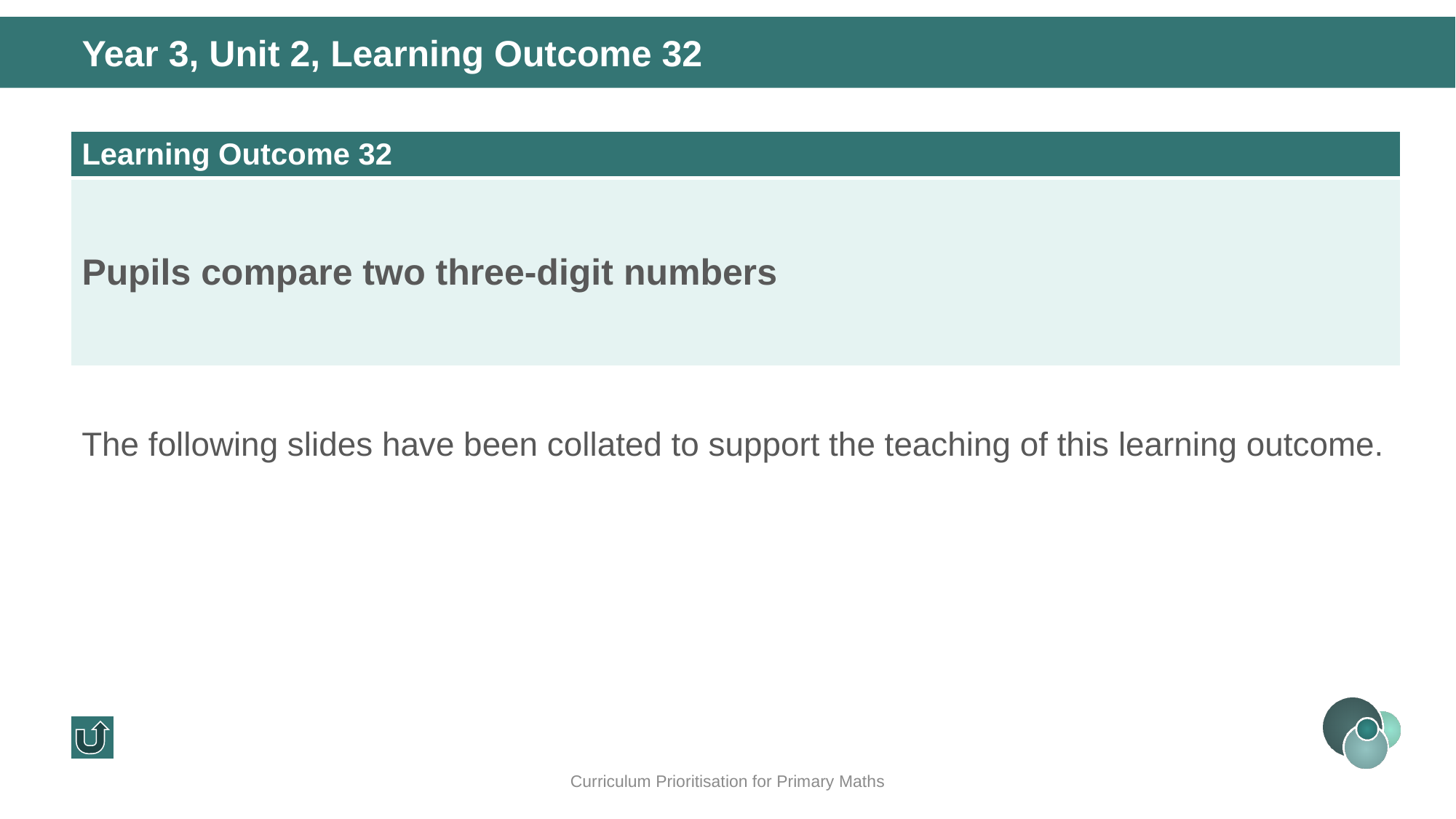

Year 3, Unit 2, Learning Outcome 32
| Learning Outcome 32 |
| --- |
| Pupils compare two three-digit numbers |
The following slides have been collated to support the teaching of this learning outcome.

Curriculum Prioritisation for Primary Maths